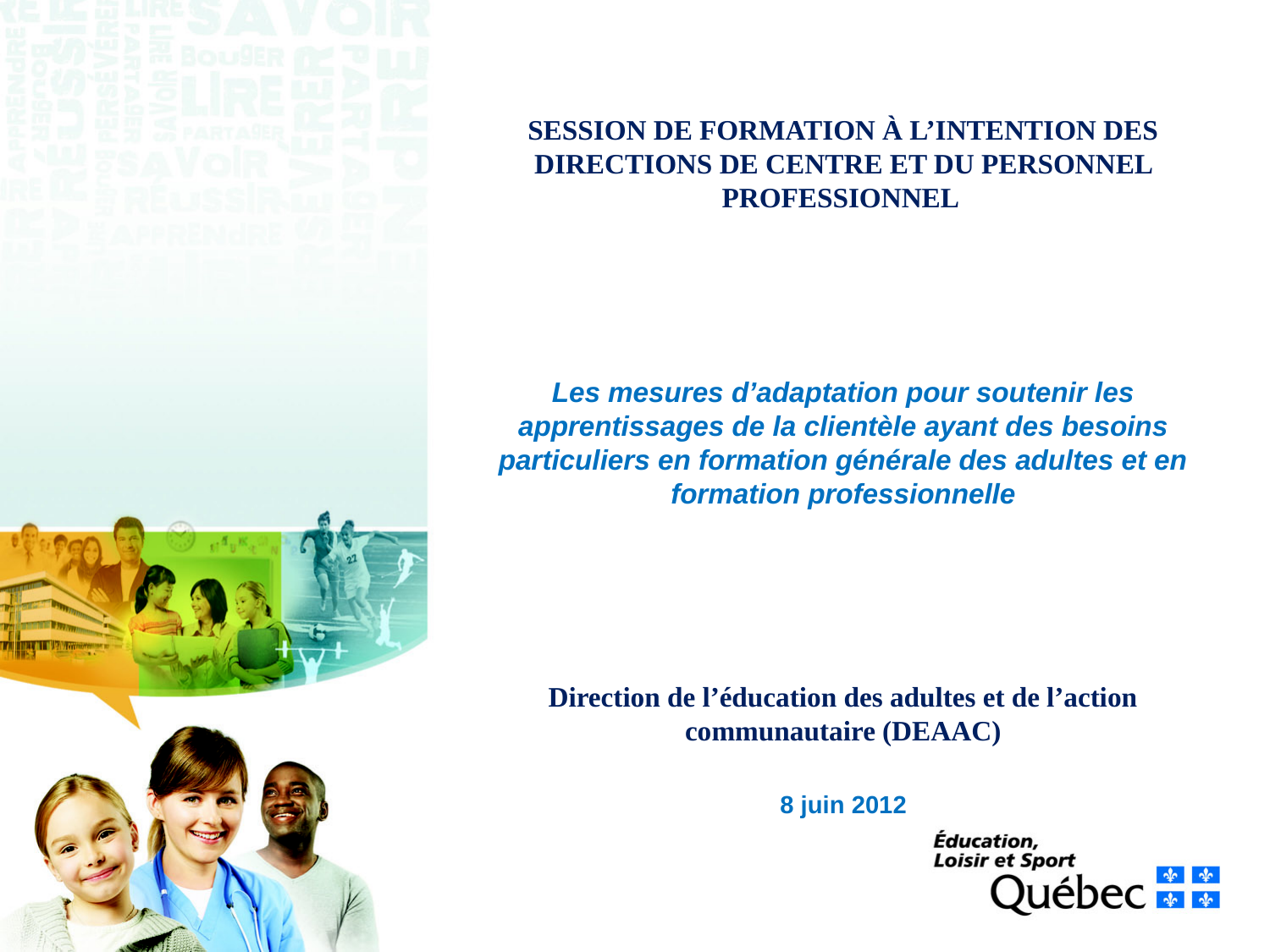

Session de formation à l’intention des directions de centre et du personnel professionnel

Les mesures d’adaptation pour soutenir les apprentissages de la clientèle ayant des besoins particuliers en formation générale des adultes et en formation professionnelle

Direction de l’éducation des adultes et de l’action communautaire (DEAAC)

8 juin 2012